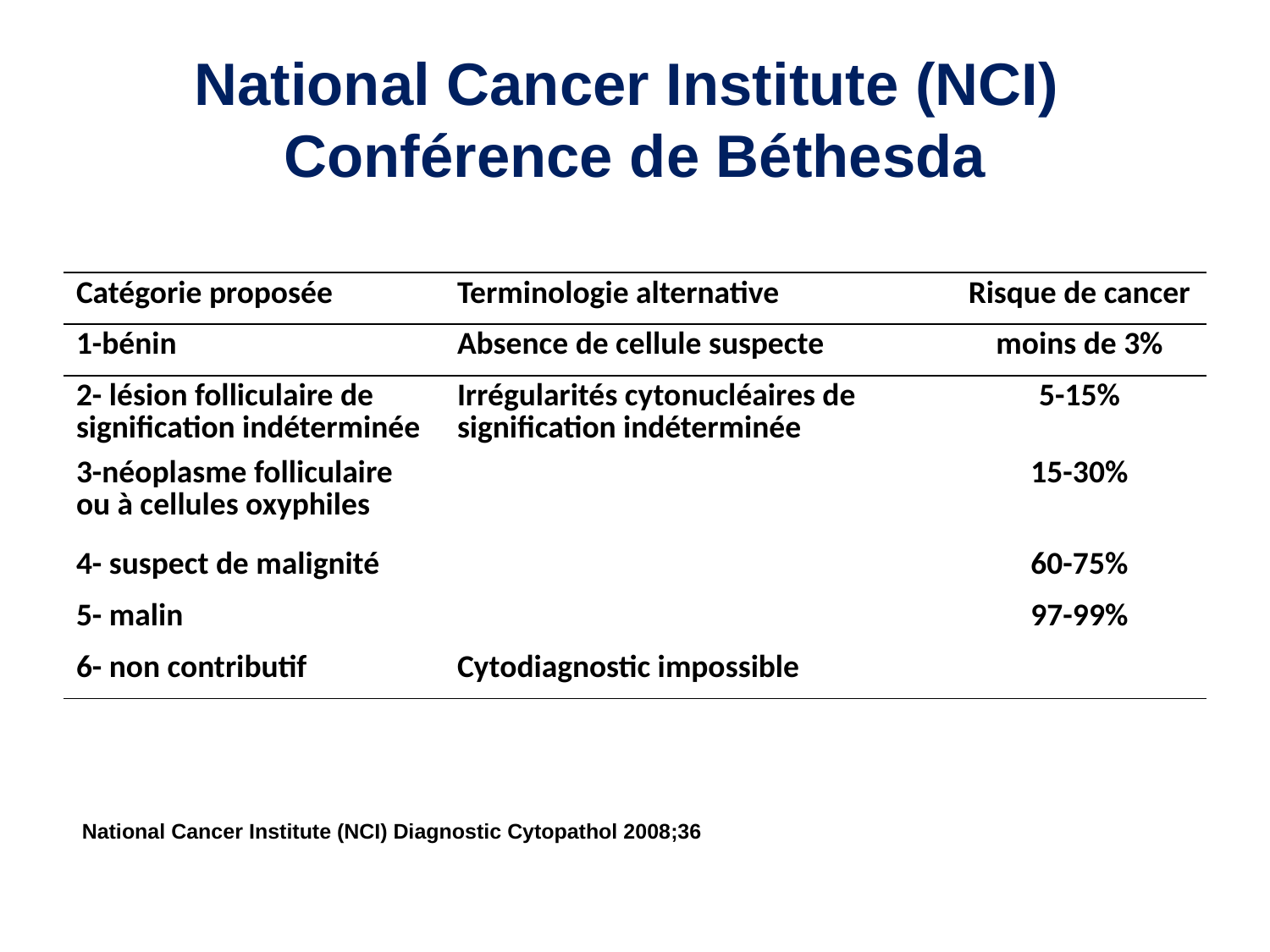

# National Cancer Institute (NCI) Conférence de Béthesda
| Catégorie proposée | Terminologie alternative | Risque de cancer |
| --- | --- | --- |
| 1-bénin | Absence de cellule suspecte | moins de 3% |
| 2- lésion folliculaire de signification indéterminée | Irrégularités cytonucléaires de signification indéterminée | 5-15% |
| 3-néoplasme folliculaire ou à cellules oxyphiles |  | 15-30% |
| 4- suspect de malignité |  | 60-75% |
| 5- malin |  | 97-99% |
| 6- non contributif | Cytodiagnostic impossible |  |
National Cancer Institute (NCI) Diagnostic Cytopathol 2008;36